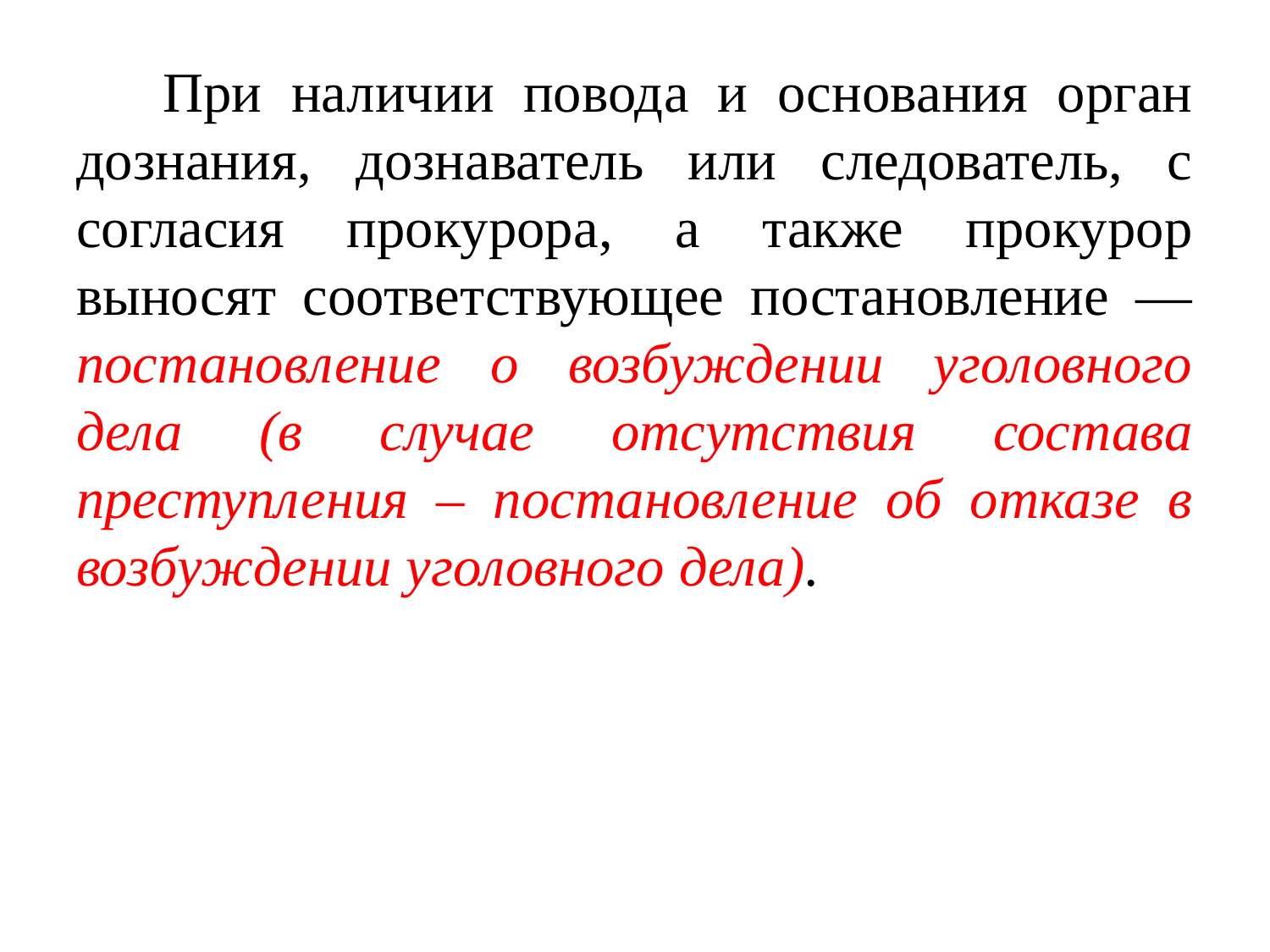

При наличии повода и основания орган дознания, дознаватель или следователь, с согласия прокурора, а также прокурор выносят соответствующее постановление — постановление о возбуждении уголовного дела (в случае отсутствия состава преступления – постановление об отказе в возбуждении уголовного дела).